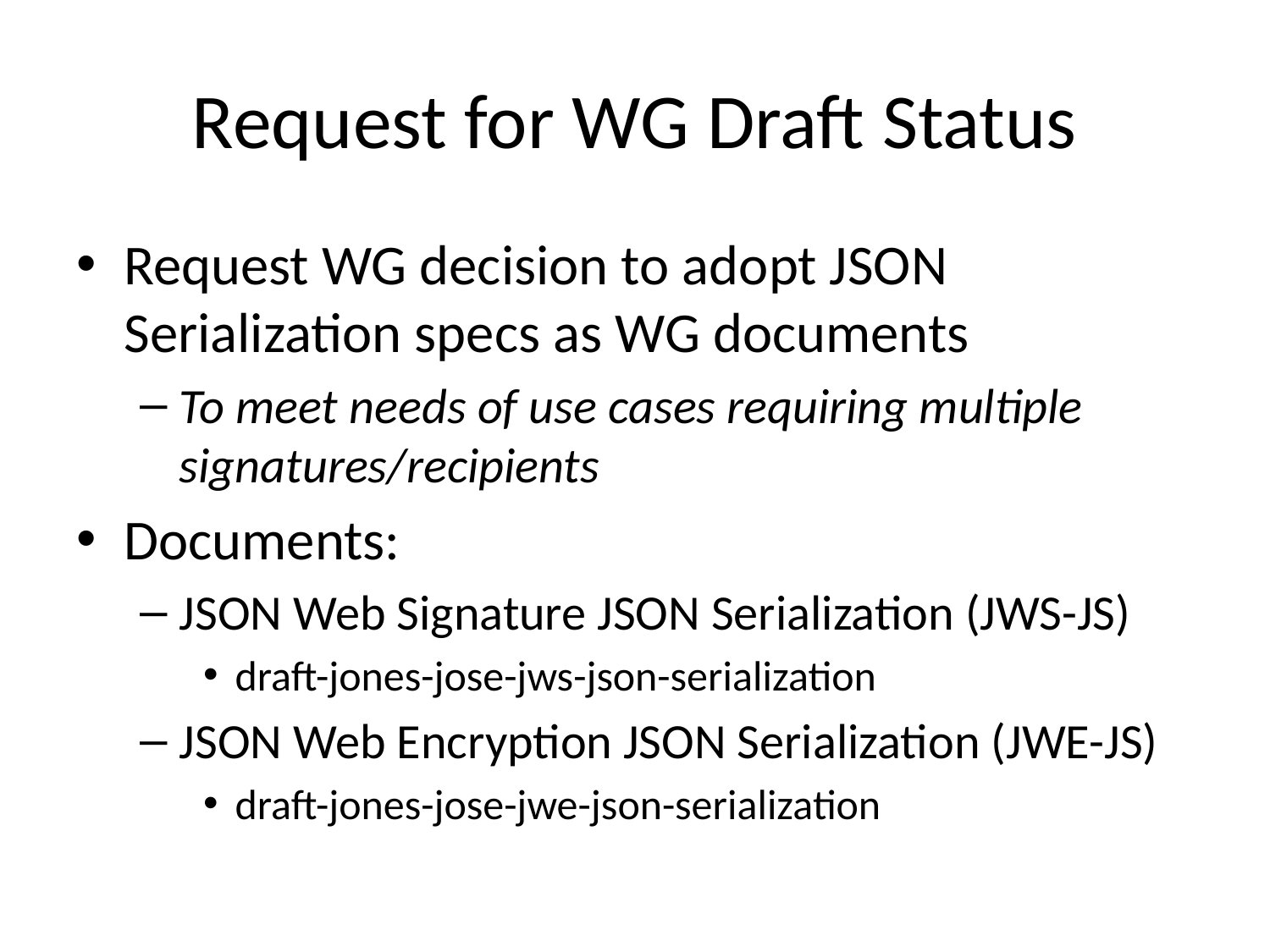

# Request for WG Draft Status
Request WG decision to adopt JSON Serialization specs as WG documents
To meet needs of use cases requiring multiple signatures/recipients
Documents:
JSON Web Signature JSON Serialization (JWS-JS)
draft-jones-jose-jws-json-serialization
JSON Web Encryption JSON Serialization (JWE-JS)
draft-jones-jose-jwe-json-serialization